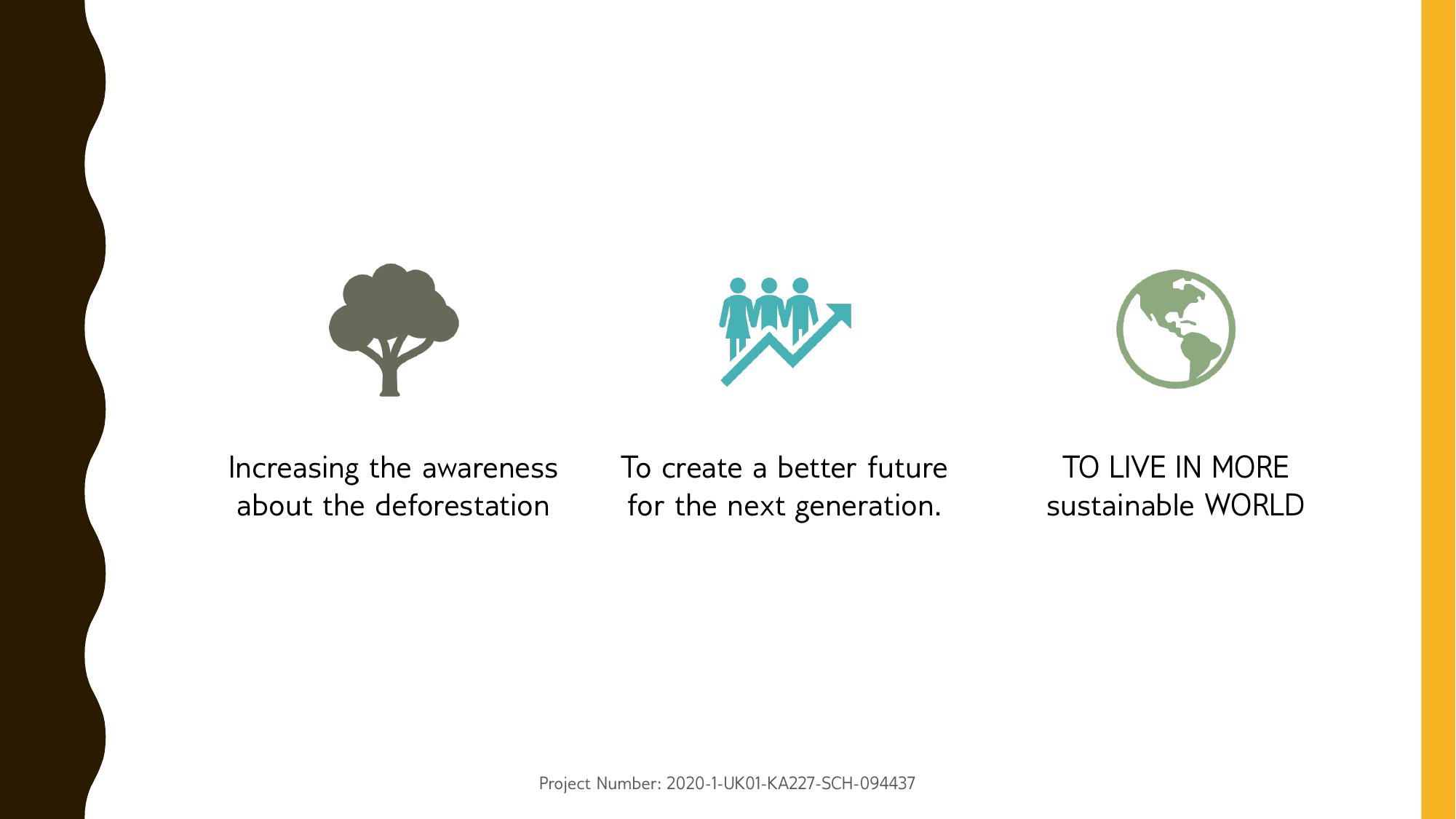

Increasing the awareness about the deforestation
To create a better future for the next generation.
TO LIVE IN MORE sustainable WORLD
#
Project Number: 2020-1-UK01-KA227-SCH-094437